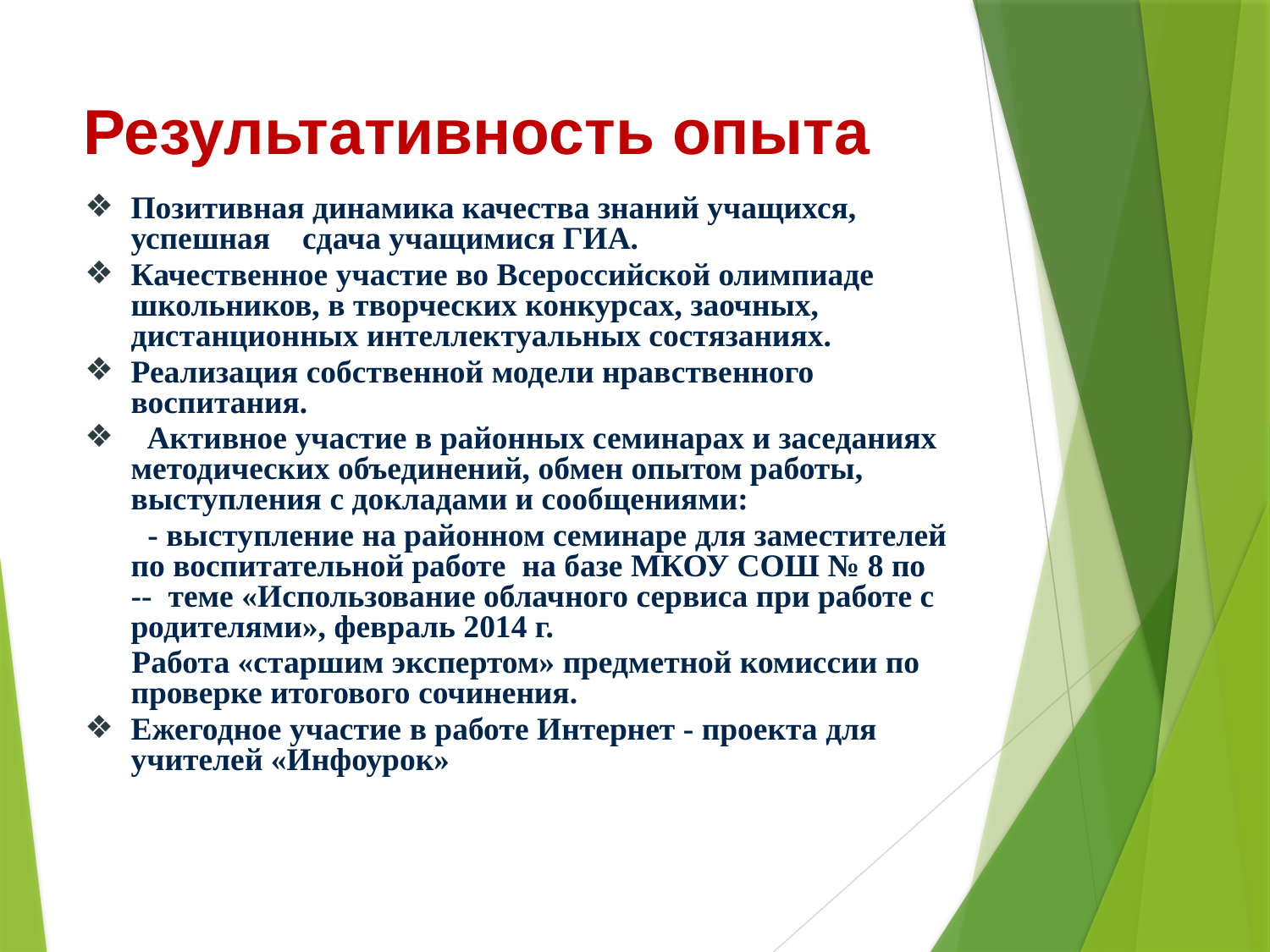

# Результативность опыта
Позитивная динамика качества знаний учащихся,  успешная    сдача учащимися ГИА.
Качественное участие во Всероссийской олимпиаде школьников, в творческих конкурсах, заочных, дистанционных интеллектуальных состязаниях.
Реализация собственной модели нравственного воспитания.
  Активное участие в районных семинарах и заседаниях методических объединений, обмен опытом работы, выступления с докладами и сообщениями:
        - выступление на районном семинаре для заместителей по воспитательной работе  на базе МКОУ СОШ № 8 по --  теме «Использование облачного сервиса при работе с родителями», февраль 2014 г.
      Работа «старшим экспертом» предметной комиссии по проверке итогового сочинения.
Ежегодное участие в работе Интернет - проекта для учителей «Инфоурок»